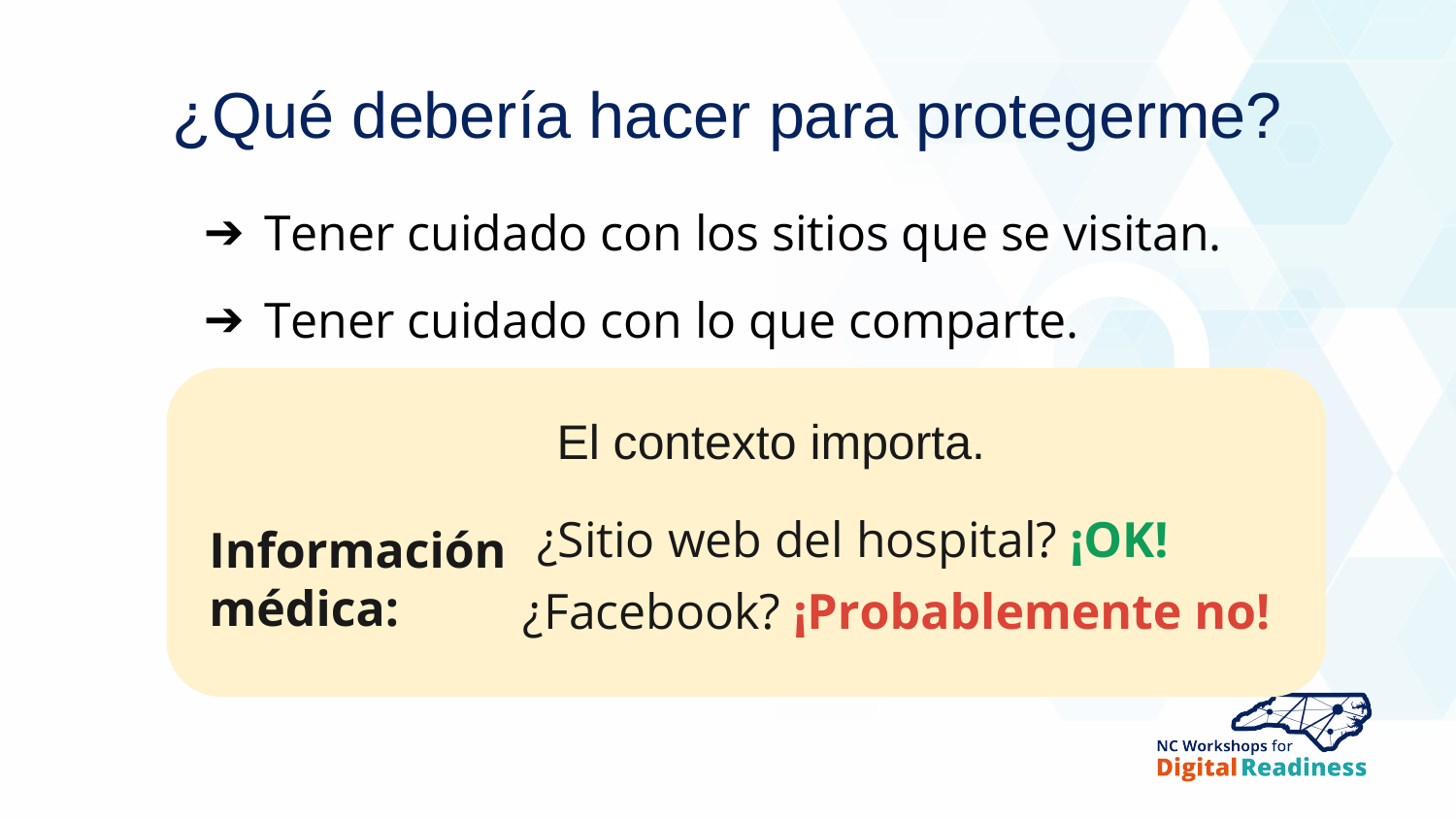

¿Qué debería hacer para protegerme?
Tener cuidado con los sitios que se visitan.
Tener cuidado con lo que comparte.

El contexto importa.
¿Sitio web del hospital? ¡OK!
Información médica:
¿Facebook? ¡Probablemente no!